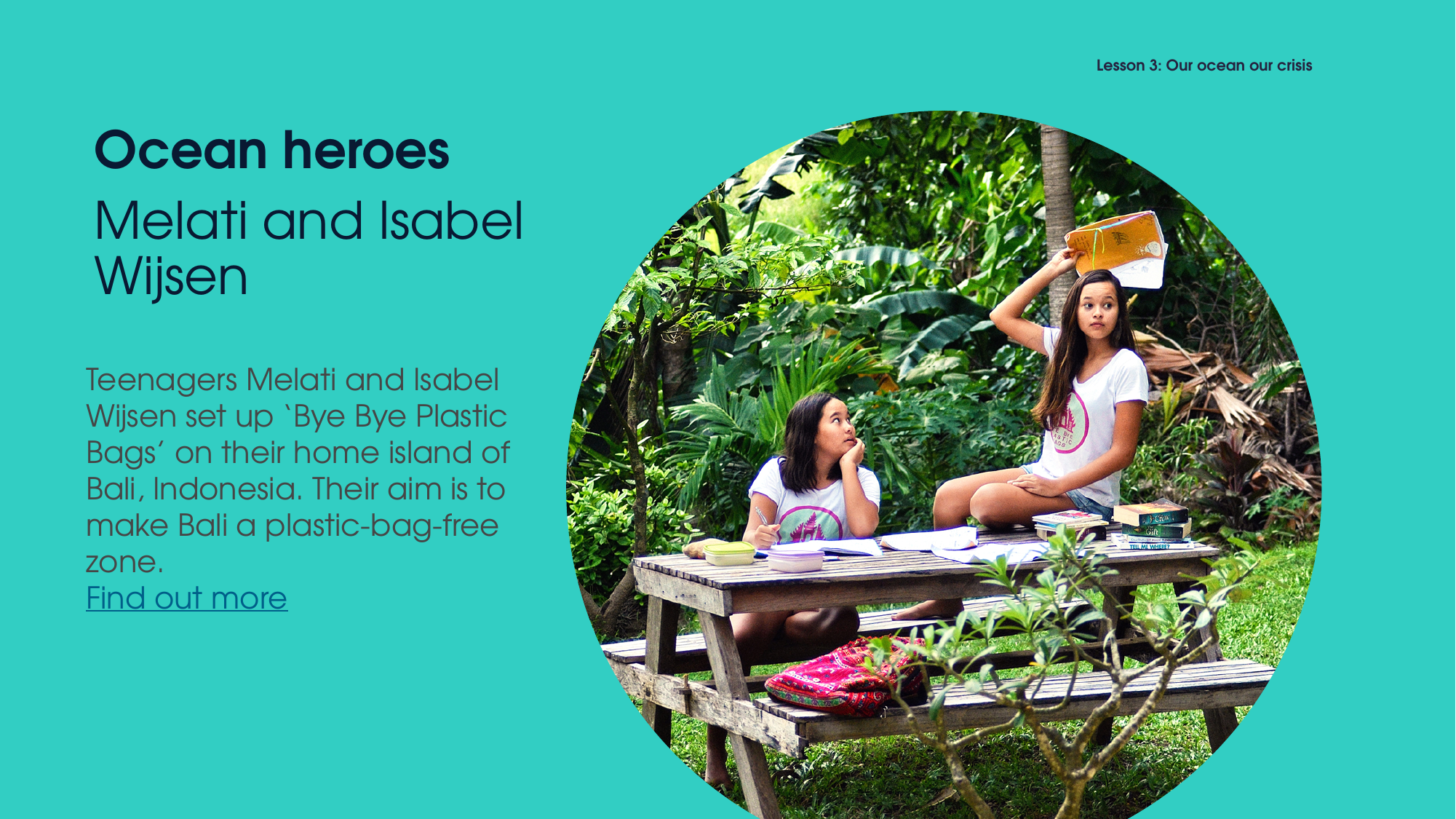

# Lesson 3: Our ocean our crisis

Ocean heroes
Melati and Isabel Wijsen

Teenagers Melati and Isabel Wijsen set up ‘Bye Bye Plastic Bags’ on their home island of Bali, Indonesia. Their aim is to make Bali a plastic-bag-free zone.
Find out more